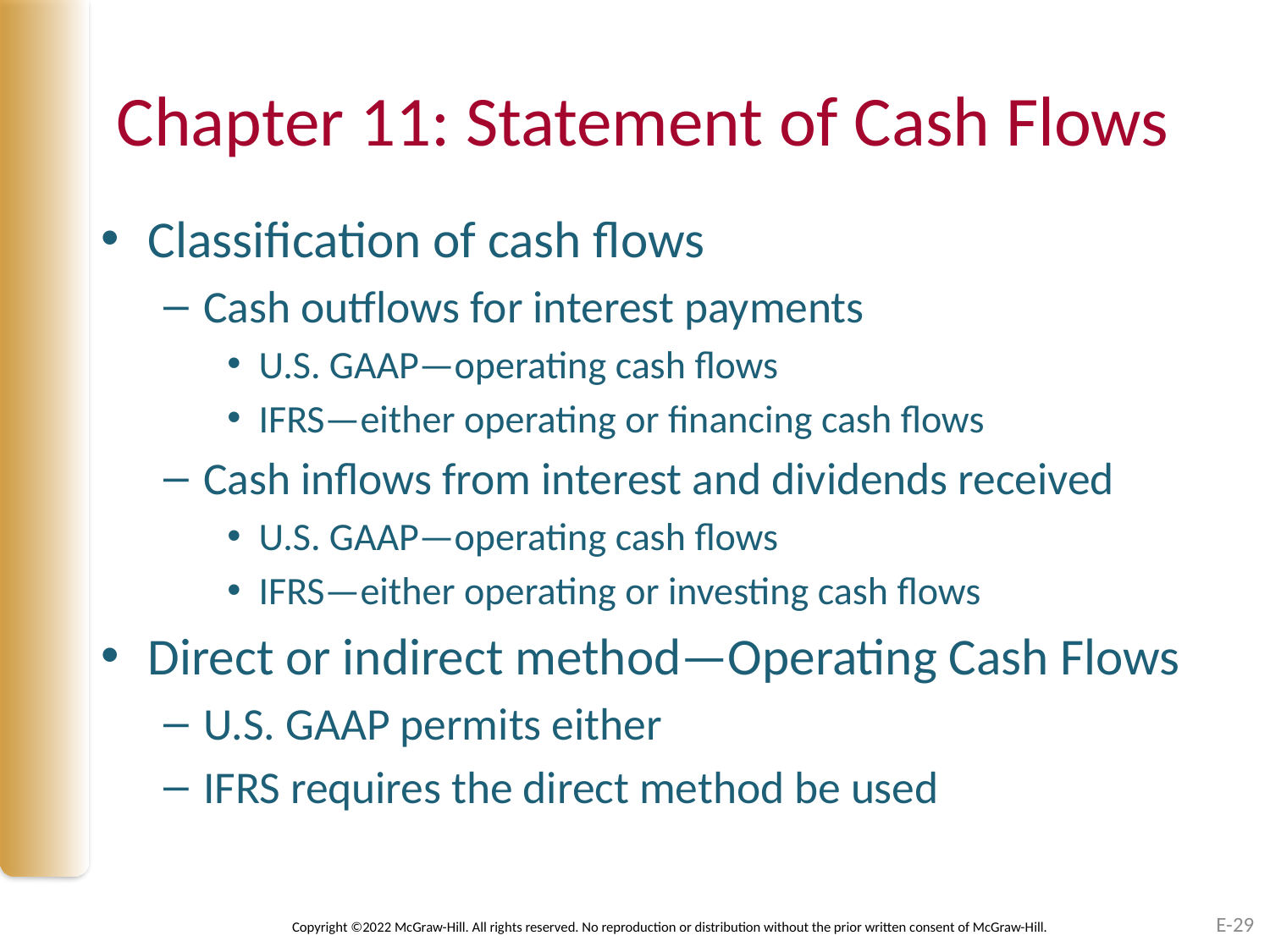

# Chapter 11: Statement of Cash Flows
Classification of cash flows
Cash outflows for interest payments
U.S. GAAP—operating cash flows
IFRS—either operating or financing cash flows
Cash inflows from interest and dividends received
U.S. GAAP—operating cash flows
IFRS—either operating or investing cash flows
Direct or indirect method—Operating Cash Flows
U.S. GAAP permits either
IFRS requires the direct method be used
E-29
Copyright ©2022 McGraw-Hill. All rights reserved. No reproduction or distribution without the prior written consent of McGraw-Hill.